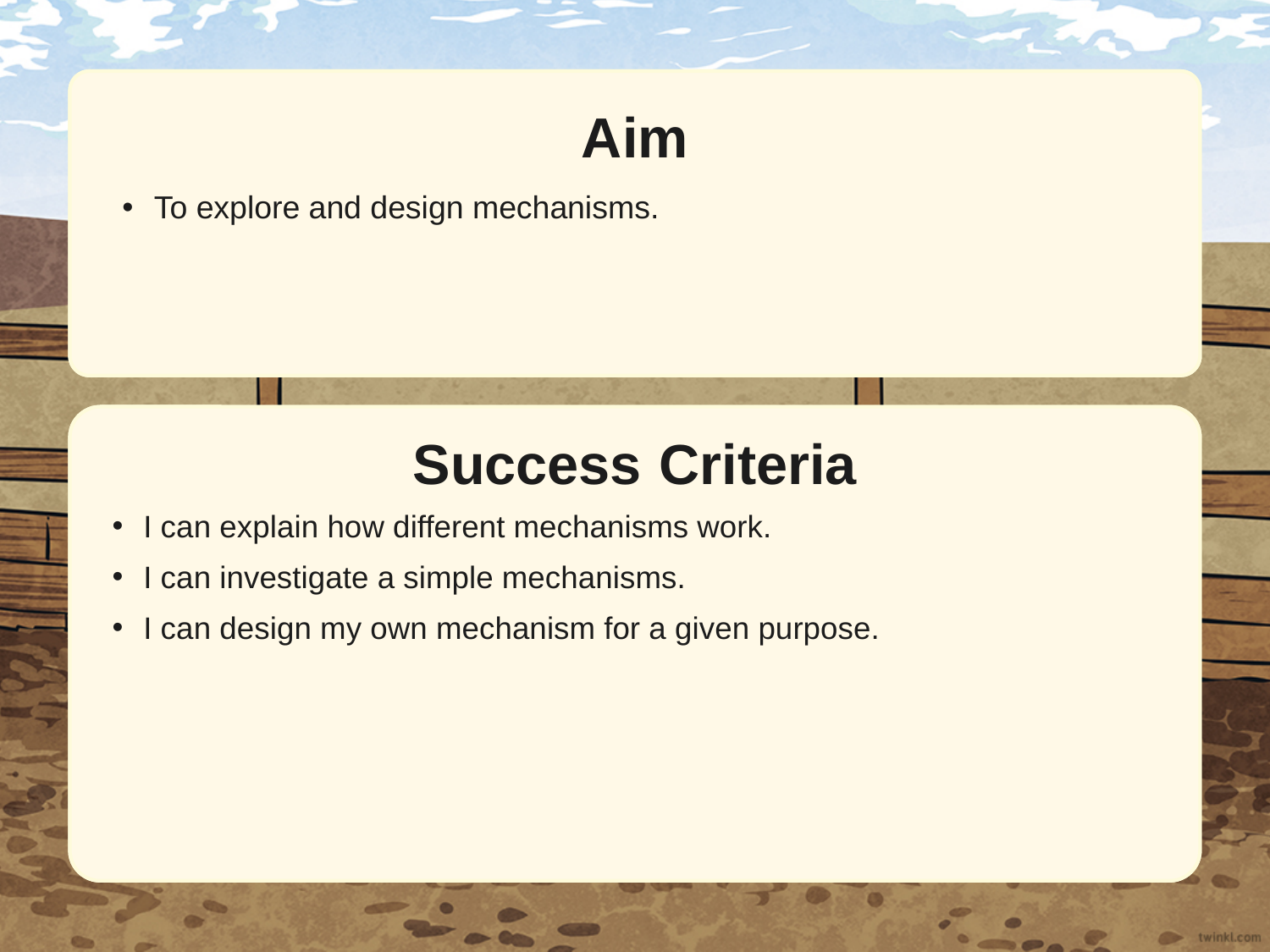

Aim
To explore and design mechanisms.

Success Criteria
I can explain how different mechanisms work.
I can investigate a simple mechanisms.
I can design my own mechanism for a given purpose.